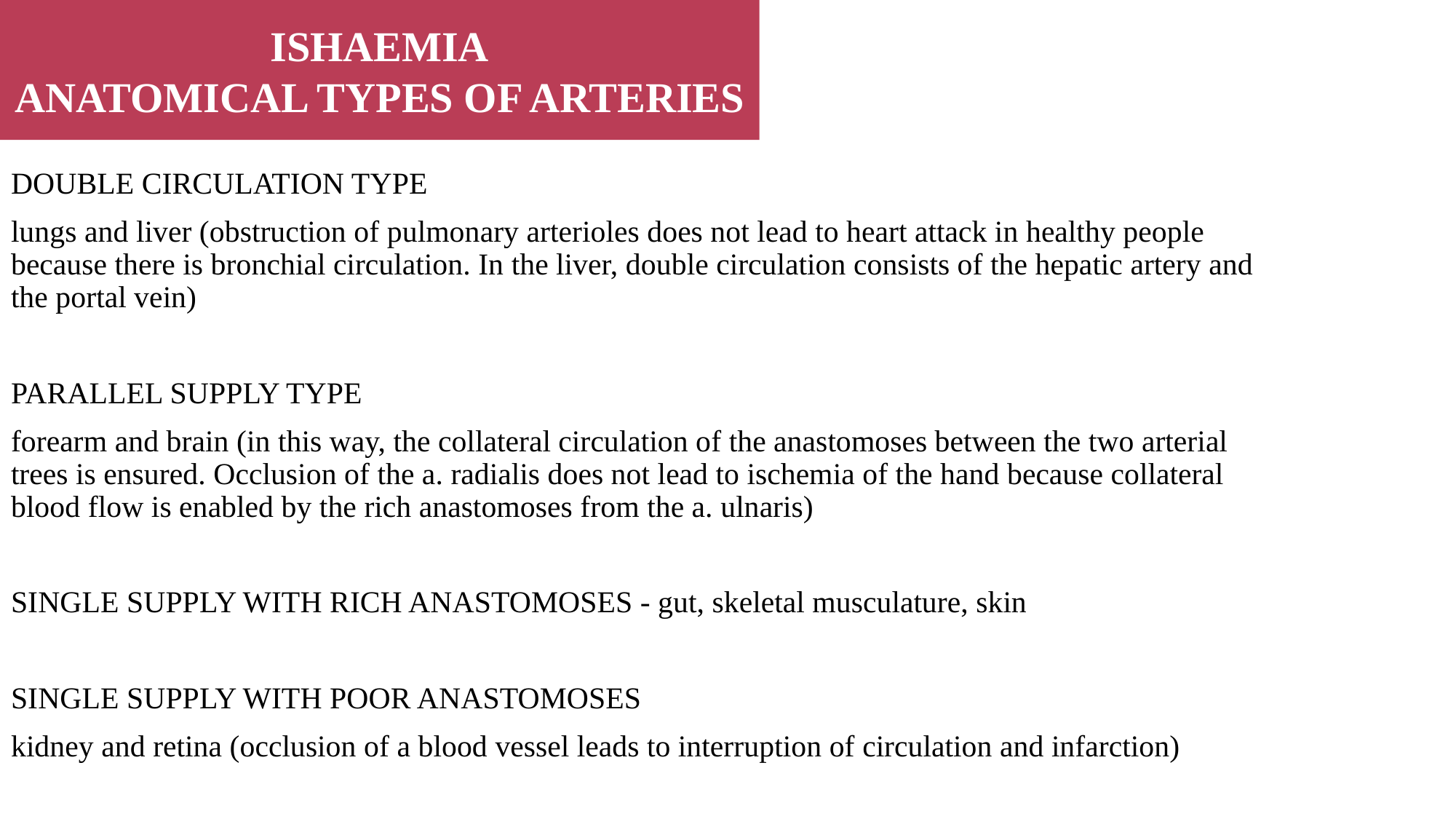

ISHAEMIA
ANATOMICAL TYPES OF ARTERIES

DOUBLE CIRCULATION TYPE
lungs and liver (obstruction of pulmonary arterioles does not lead to heart attack in healthy people because there is bronchial circulation. In the liver, double circulation consists of the hepatic artery and the portal vein)

PARALLEL SUPPLY TYPE
forearm and brain (in this way, the collateral circulation of the anastomoses between the two arterial trees is ensured. Occlusion of the a. radialis does not lead to ischemia of the hand because collateral blood flow is enabled by the rich anastomoses from the a. ulnaris)

SINGLE SUPPLY WITH RICH ANASTOMOSES - gut, skeletal musculature, skin

SINGLE SUPPLY WITH POOR ANASTOMOSES
kidney and retina (occlusion of a blood vessel leads to interruption of circulation and infarction)